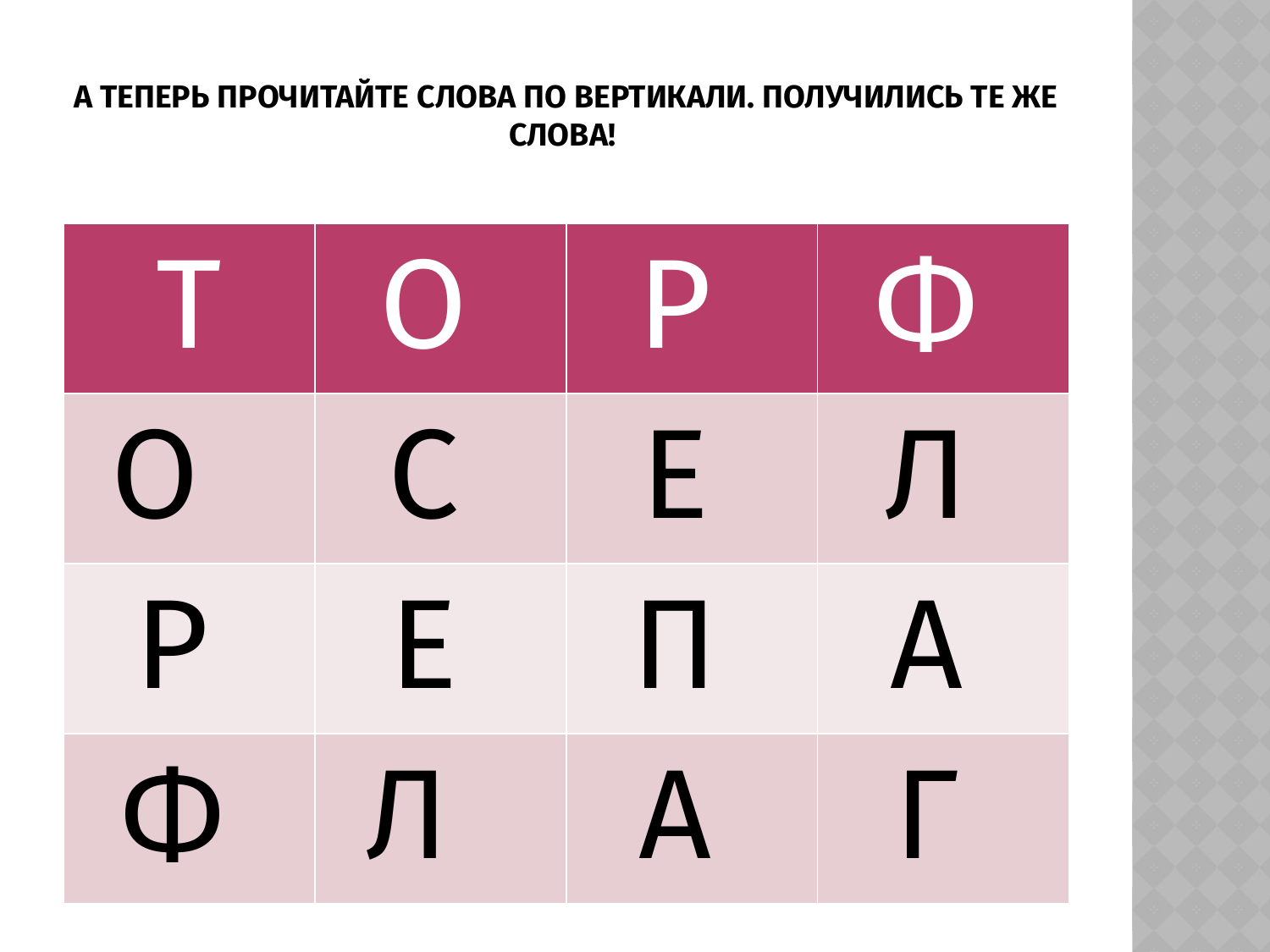

# А теперь прочитайте слова по вертикали. Получились те же слова!
| Т | О | Р | Ф |
| --- | --- | --- | --- |
| О | С | Е | Л |
| Р | Е | П | А |
| Ф | Л | А | Г |